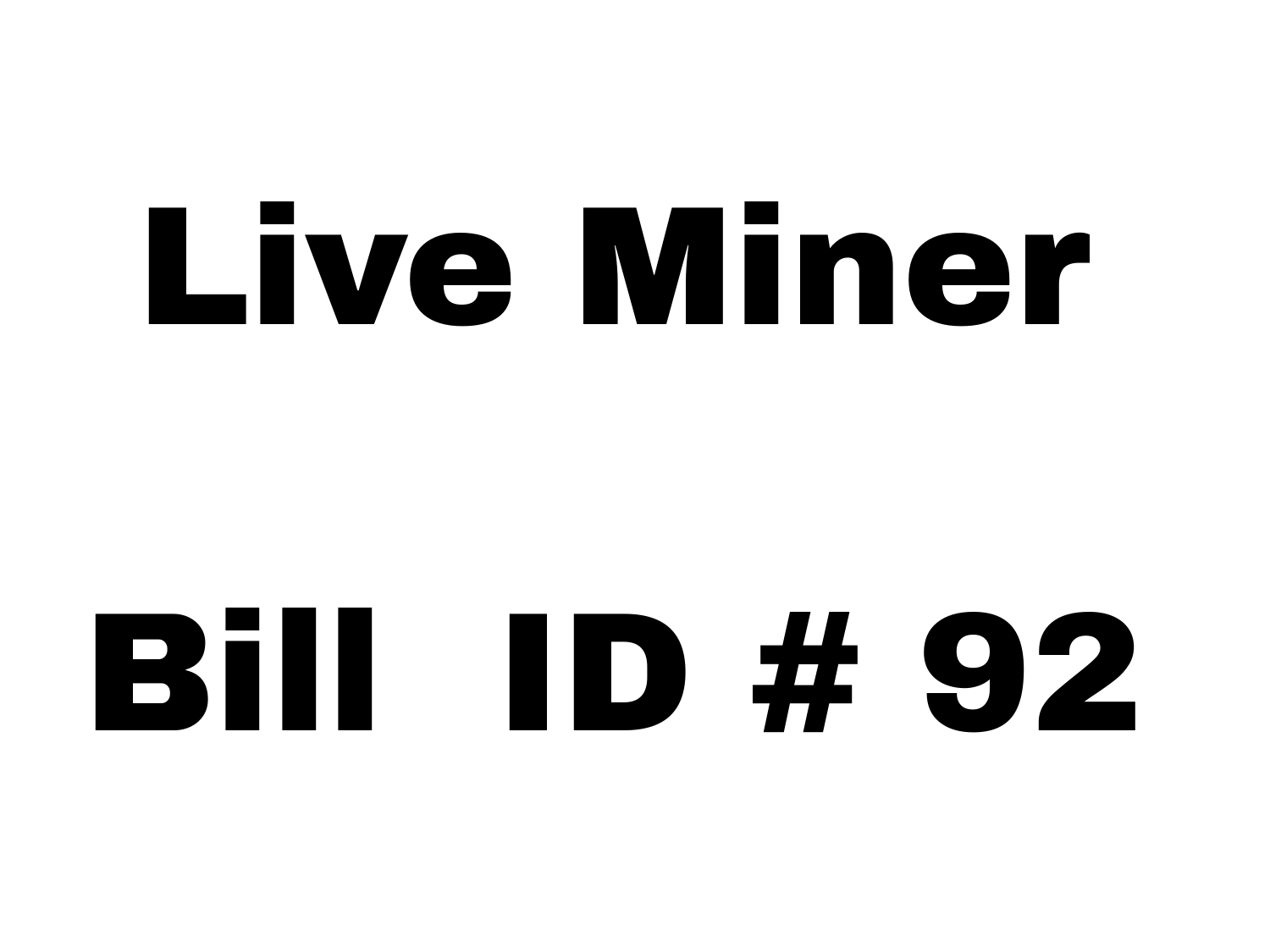

# Live Miner Bill  ID # 92